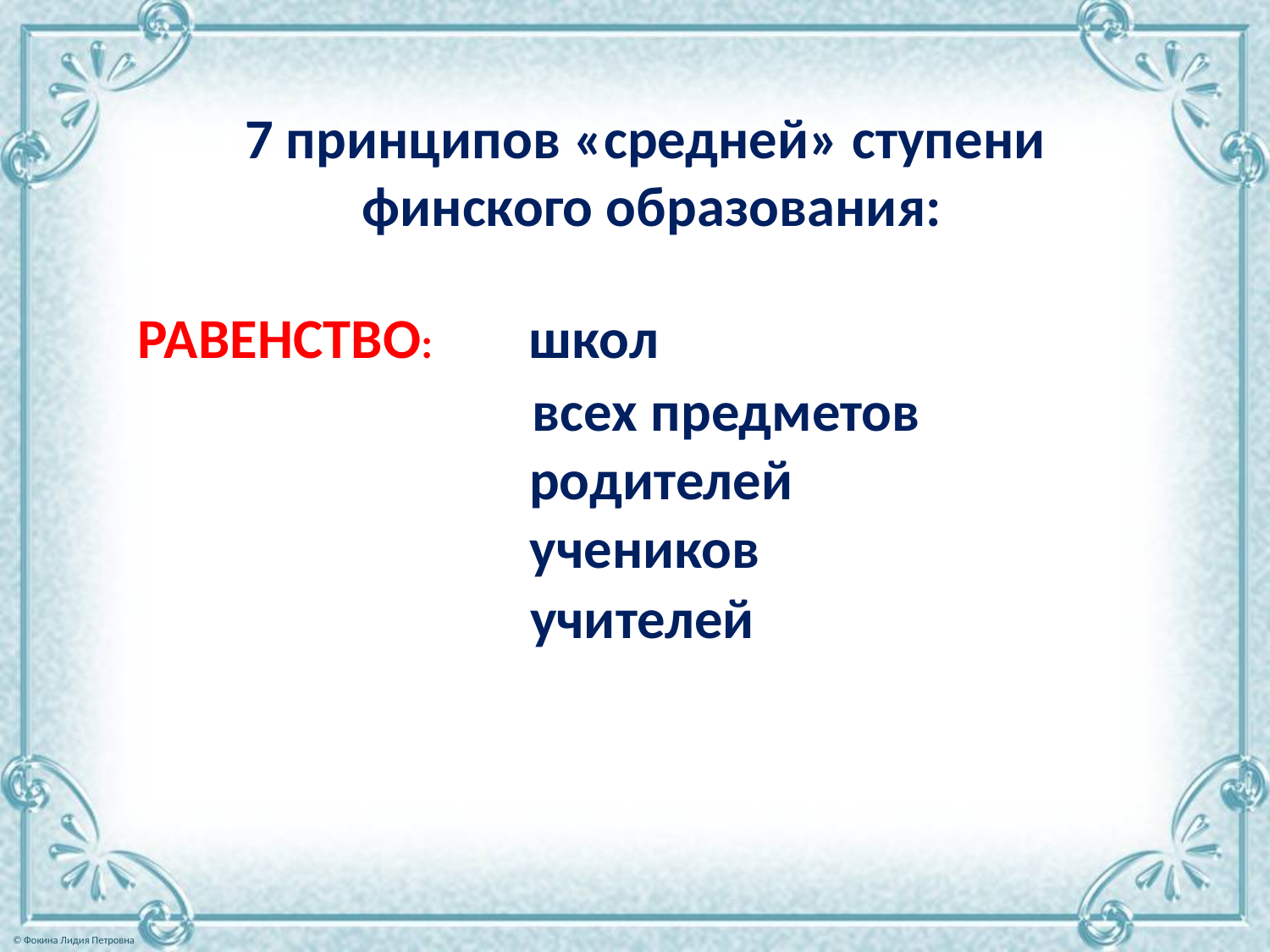

7 принципов «средней» ступени
финского образования:
школ
РАВЕНСТВО:
всех предметов
родителей
учеников
учителей